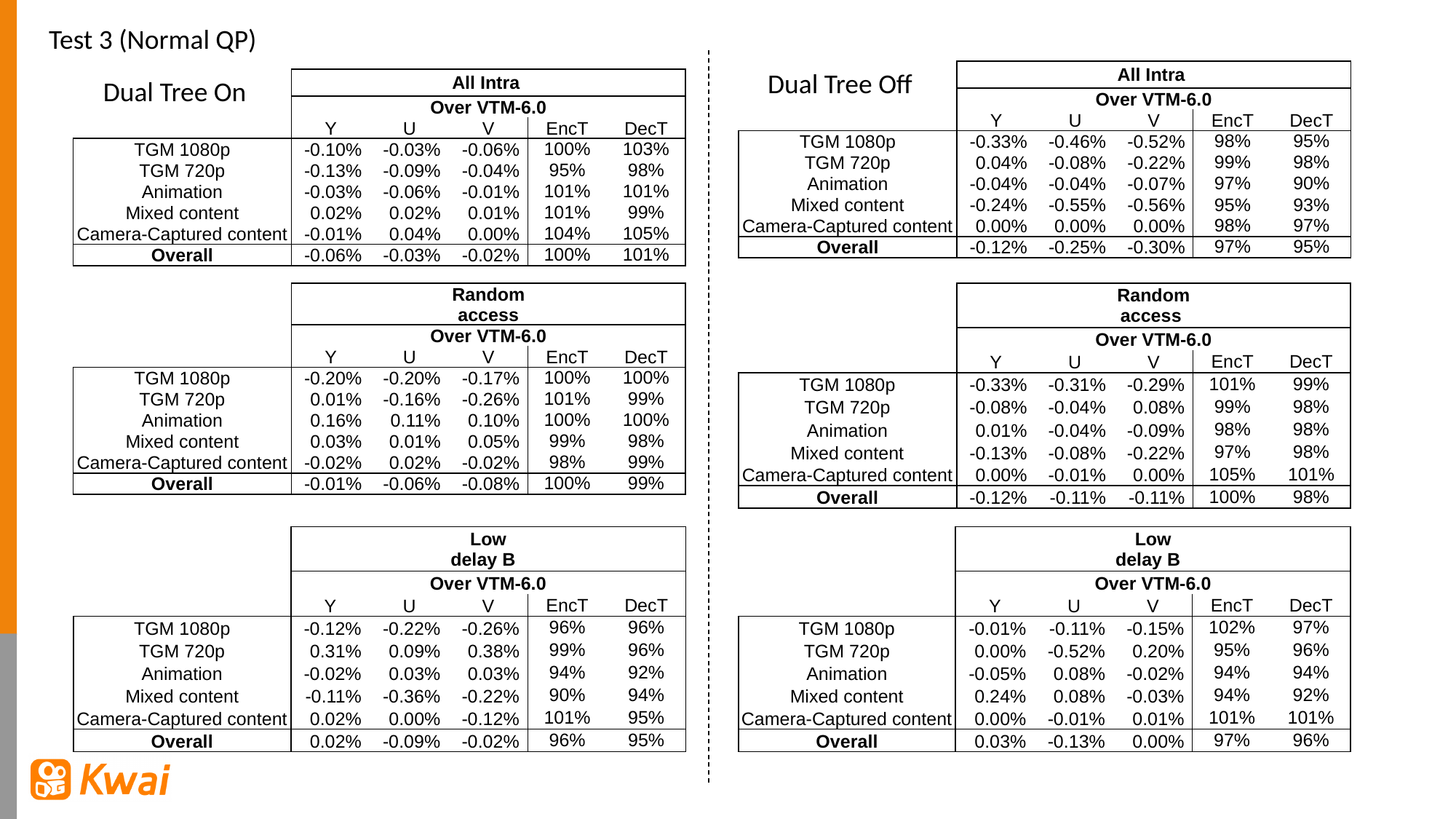

Test 3 (Normal QP)

|  |  |  | All Intra |  |  |
| --- | --- | --- | --- | --- | --- |
|  | Over VTM-6.0 |  |  |  |  |
|  | Y | U | V | EncT | DecT |
| TGM 1080p | -0.33% | -0.46% | -0.52% | 98% | 95% |
| TGM 720p | 0.04% | -0.08% | -0.22% | 99% | 98% |
| Animation | -0.04% | -0.04% | -0.07% | 97% | 90% |
| Mixed content | -0.24% | -0.55% | -0.56% | 95% | 93% |
| Camera-Captured content | 0.00% | 0.00% | 0.00% | 98% | 97% |
| Overall | -0.12% | -0.25% | -0.30% | 97% | 95% |
Dual Tree Off
|  |  |  | All Intra |  |  |
| --- | --- | --- | --- | --- | --- |
|  | Over VTM-6.0 |  |  |  |  |
|  | Y | U | V | EncT | DecT |
| TGM 1080p | -0.10% | -0.03% | -0.06% | 100% | 103% |
| TGM 720p | -0.13% | -0.09% | -0.04% | 95% | 98% |
| Animation | -0.03% | -0.06% | -0.01% | 101% | 101% |
| Mixed content | 0.02% | 0.02% | 0.01% | 101% | 99% |
| Camera-Captured content | -0.01% | 0.04% | 0.00% | 104% | 105% |
| Overall | -0.06% | -0.03% | -0.02% | 100% | 101% |
Dual Tree On
|  |  |  | Random access |  |  |
| --- | --- | --- | --- | --- | --- |
|  | Over VTM-6.0 |  |  |  |  |
|  | Y | U | V | EncT | DecT |
| TGM 1080p | -0.20% | -0.20% | -0.17% | 100% | 100% |
| TGM 720p | 0.01% | -0.16% | -0.26% | 101% | 99% |
| Animation | 0.16% | 0.11% | 0.10% | 100% | 100% |
| Mixed content | 0.03% | 0.01% | 0.05% | 99% | 98% |
| Camera-Captured content | -0.02% | 0.02% | -0.02% | 98% | 99% |
| Overall | -0.01% | -0.06% | -0.08% | 100% | 99% |
|  |  |  | Random access |  |  |
| --- | --- | --- | --- | --- | --- |
|  | Over VTM-6.0 |  |  |  |  |
|  | Y | U | V | EncT | DecT |
| TGM 1080p | -0.33% | -0.31% | -0.29% | 101% | 99% |
| TGM 720p | -0.08% | -0.04% | 0.08% | 99% | 98% |
| Animation | 0.01% | -0.04% | -0.09% | 98% | 98% |
| Mixed content | -0.13% | -0.08% | -0.22% | 97% | 98% |
| Camera-Captured content | 0.00% | -0.01% | 0.00% | 105% | 101% |
| Overall | -0.12% | -0.11% | -0.11% | 100% | 98% |
|  |  |  | Low delay B |  |  |
| --- | --- | --- | --- | --- | --- |
|  | Over VTM-6.0 |  |  |  |  |
|  | Y | U | V | EncT | DecT |
| TGM 1080p | -0.12% | -0.22% | -0.26% | 96% | 96% |
| TGM 720p | 0.31% | 0.09% | 0.38% | 99% | 96% |
| Animation | -0.02% | 0.03% | 0.03% | 94% | 92% |
| Mixed content | -0.11% | -0.36% | -0.22% | 90% | 94% |
| Camera-Captured content | 0.02% | 0.00% | -0.12% | 101% | 95% |
| Overall | 0.02% | -0.09% | -0.02% | 96% | 95% |
|  |  |  | Low delay B |  |  |
| --- | --- | --- | --- | --- | --- |
|  | Over VTM-6.0 |  |  |  |  |
|  | Y | U | V | EncT | DecT |
| TGM 1080p | -0.01% | -0.11% | -0.15% | 102% | 97% |
| TGM 720p | 0.00% | -0.52% | 0.20% | 95% | 96% |
| Animation | -0.05% | 0.08% | -0.02% | 94% | 94% |
| Mixed content | 0.24% | 0.08% | -0.03% | 94% | 92% |
| Camera-Captured content | 0.00% | -0.01% | 0.01% | 101% | 101% |
| Overall | 0.03% | -0.13% | 0.00% | 97% | 96% |